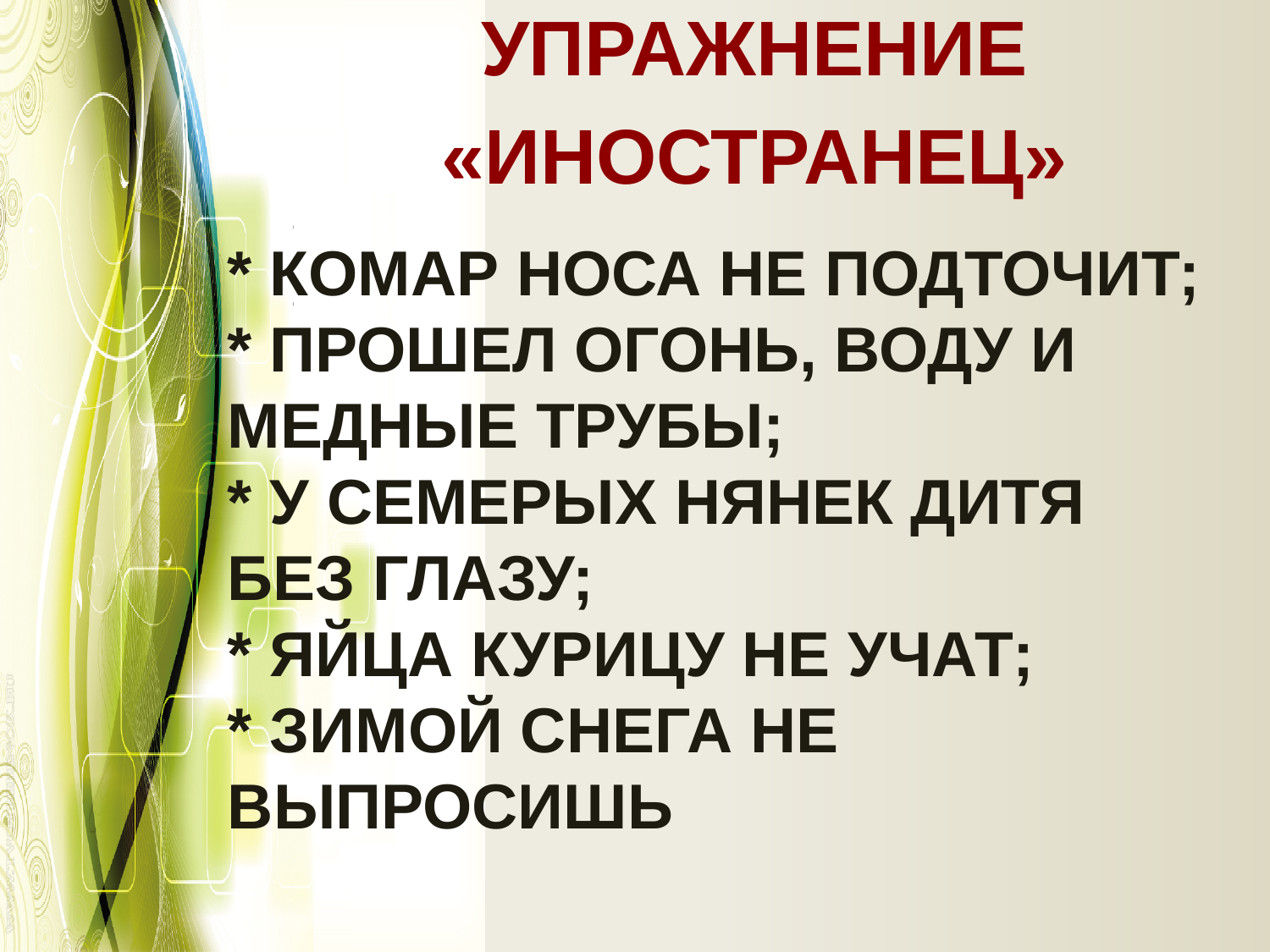

УПРАЖНЕНИЕ
«ИНОСТРАНЕЦ»
# * комар носа не подточит; * прошел огонь, воду и медные трубы; * у семерых нянек дитя без глазу; * яйца курицу не учат; * зимой снега не выпросишь